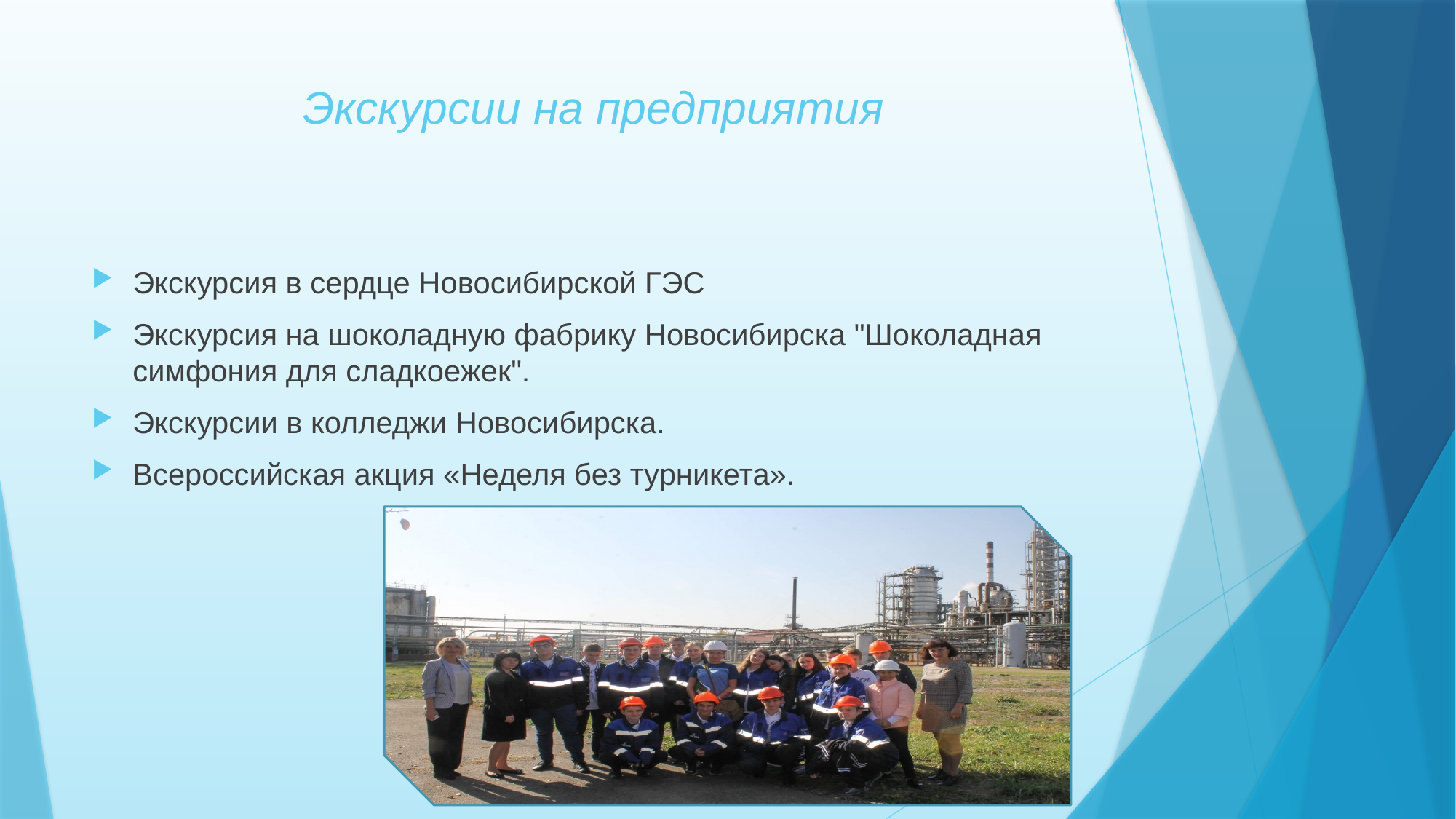

# Экскурсии на предприятия
Экскурсия в сердце Новосибирской ГЭС
Экскурсия на шоколадную фабрику Новосибирска "Шоколадная симфония для сладкоежек".
Экскурсии в колледжи Новосибирска.
Всероссийская акция «Неделя без турникета».